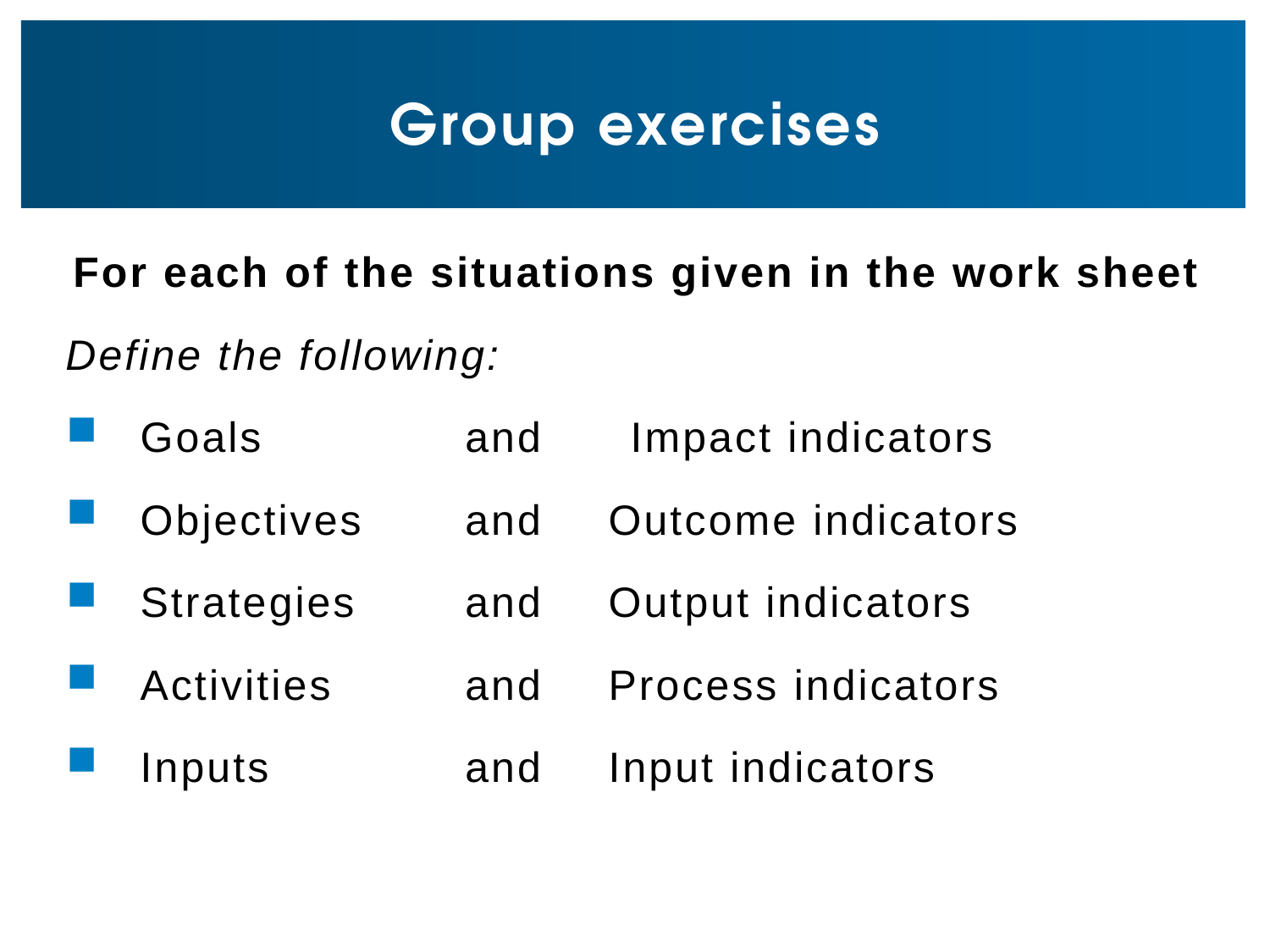

# Group exercises
For each of the situations given in the work sheet
Define the following:
Goals  	and      Impact indicators
Objectives	and	Outcome indicators
Strategies 	and	Output indicators
Activities	and	Process indicators
Inputs 	and	Input indicators